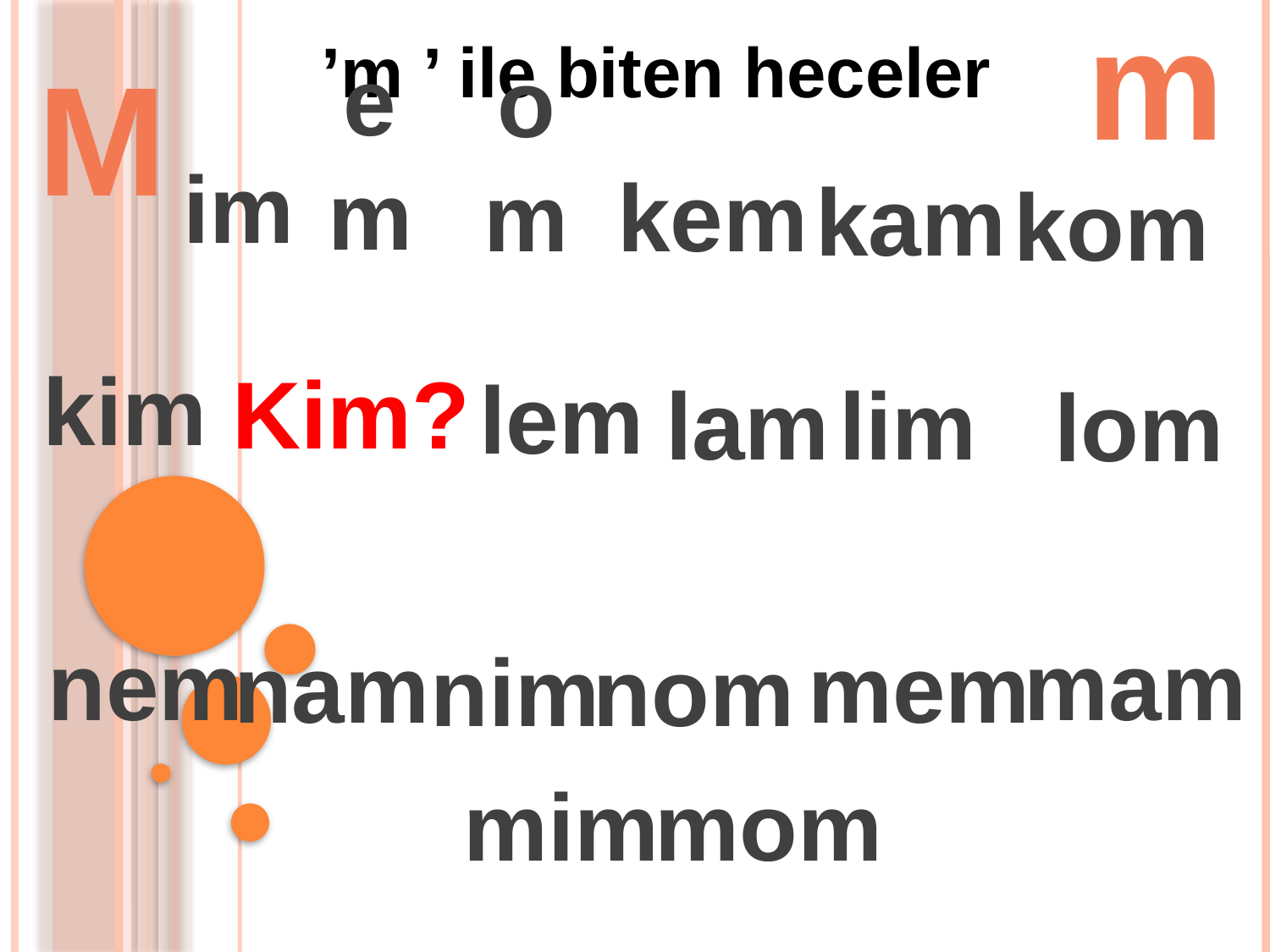

M
’m ’ ile biten heceler
m
im
kem
kam
em
om
kom
kim
Kim?
lem
lam
lim
lom
nem
nam
nim
mem
mam
nom
mom
mim